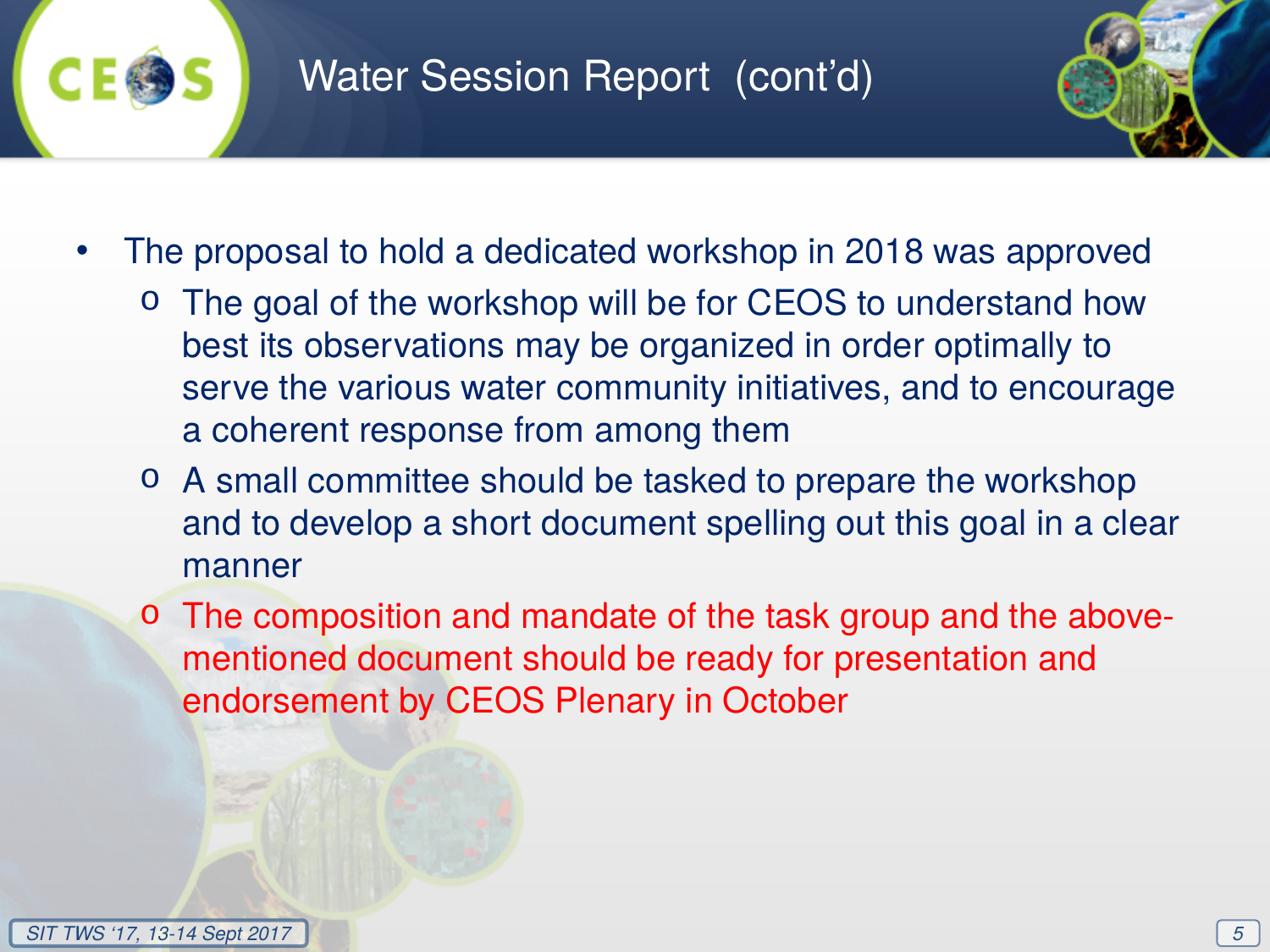

Water Session Report  (cont’d)
The proposal to hold a dedicated workshop in 2018 was approved
The goal of the workshop will be for CEOS to understand how best its observations may be organized in order optimally to serve the various water community initiatives, and to encourage a coherent response from among them
A small committee should be tasked to prepare the workshop and to develop a short document spelling out this goal in a clear manner
The composition and mandate of the task group and the above-mentioned document should be ready for presentation and endorsement by CEOS Plenary in October
5